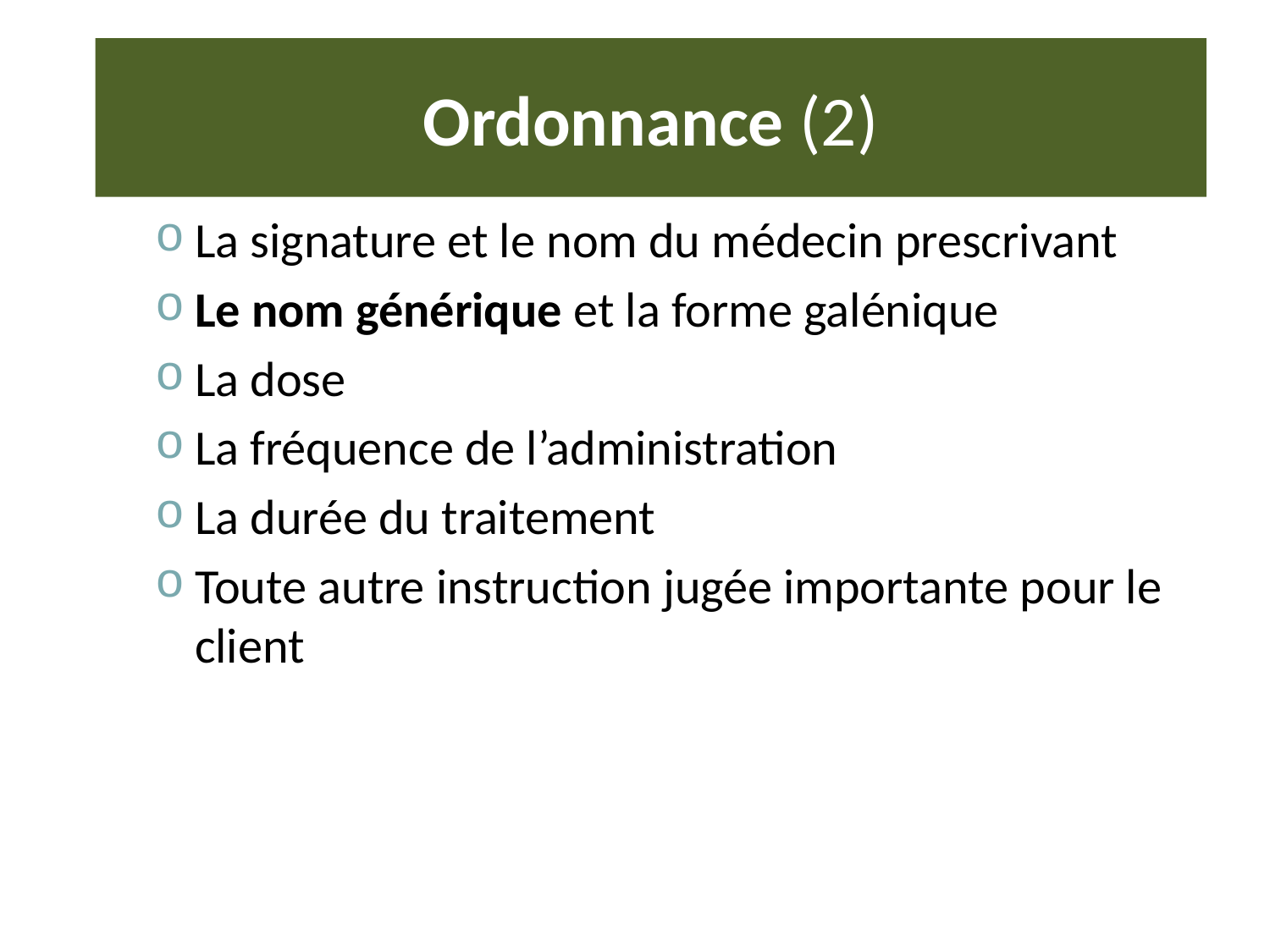

# Ordonnance (2)
La signature et le nom du médecin prescrivant
Le nom générique et la forme galénique
La dose
La fréquence de l’administration
La durée du traitement
Toute autre instruction jugée importante pour le client